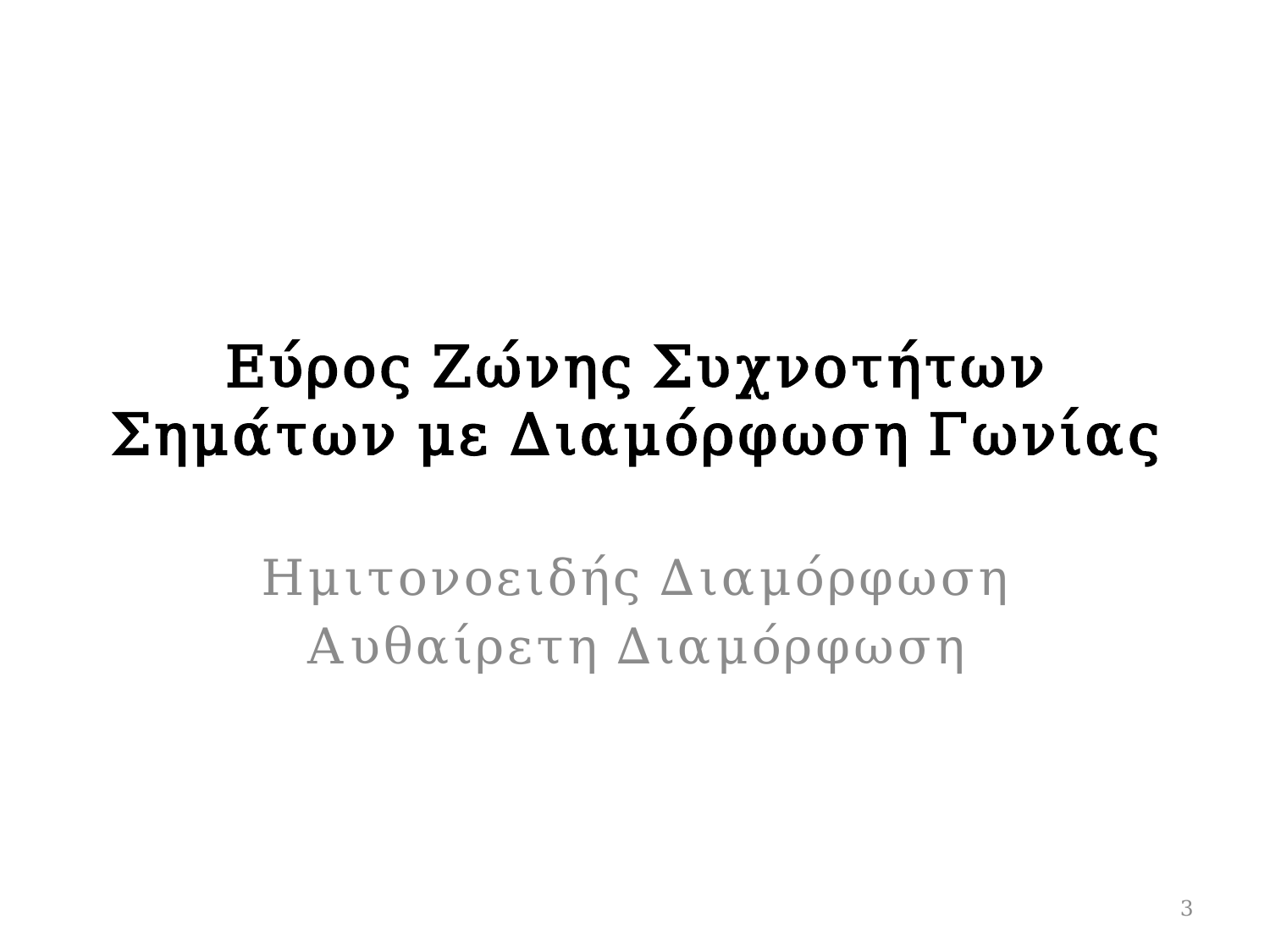

# Εύρος Ζώνης Συχνοτήτων Σημάτων με Διαμόρφωση Γωνίας
Ημιτονοειδής Διαμόρφωση
Αυθαίρετη Διαμόρφωση
3